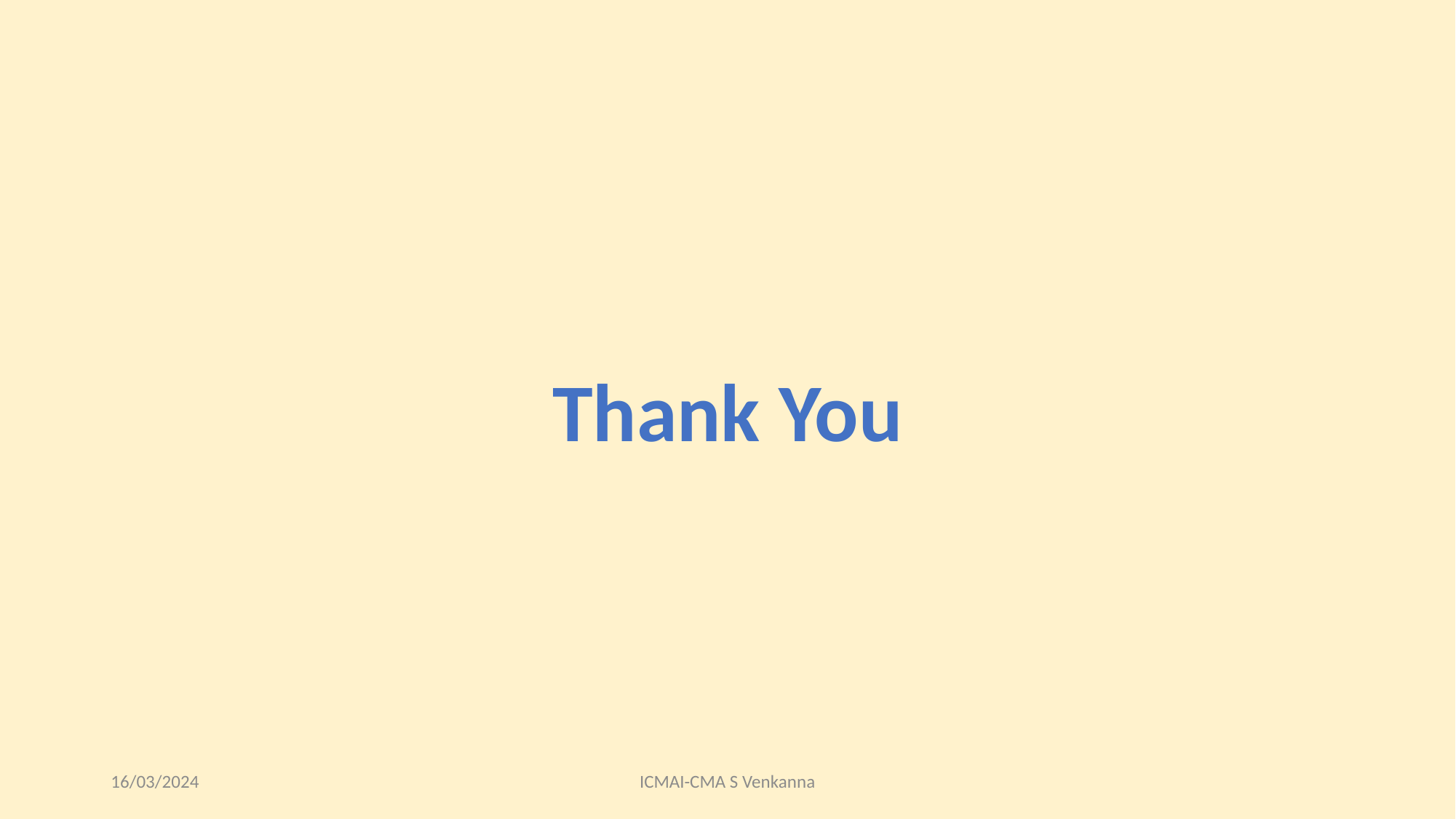

#

Thank You
16/03/2024
ICMAI-CMA S Venkanna